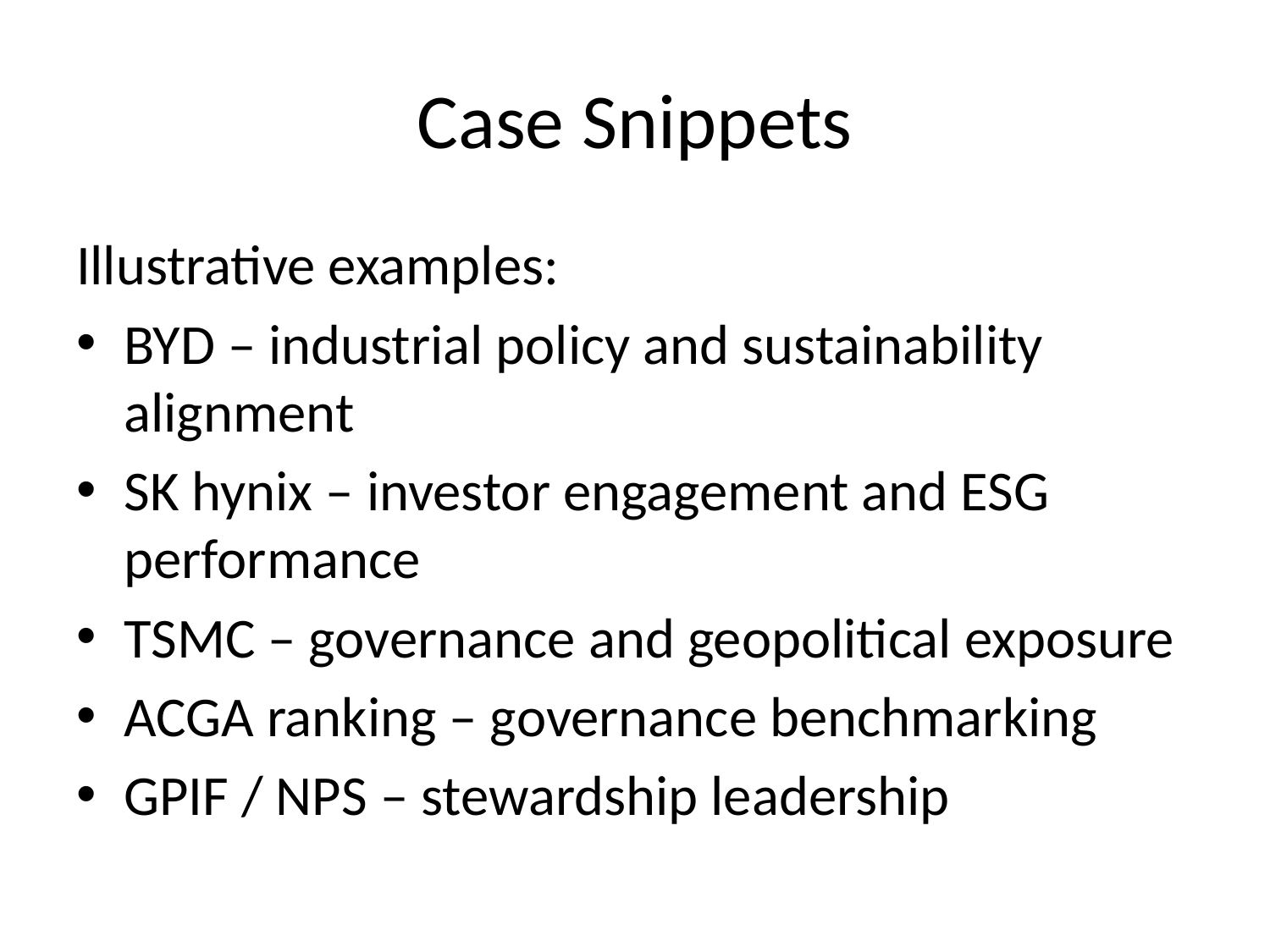

# Case Snippets
Illustrative examples:
BYD – industrial policy and sustainability alignment
SK hynix – investor engagement and ESG performance
TSMC – governance and geopolitical exposure
ACGA ranking – governance benchmarking
GPIF / NPS – stewardship leadership